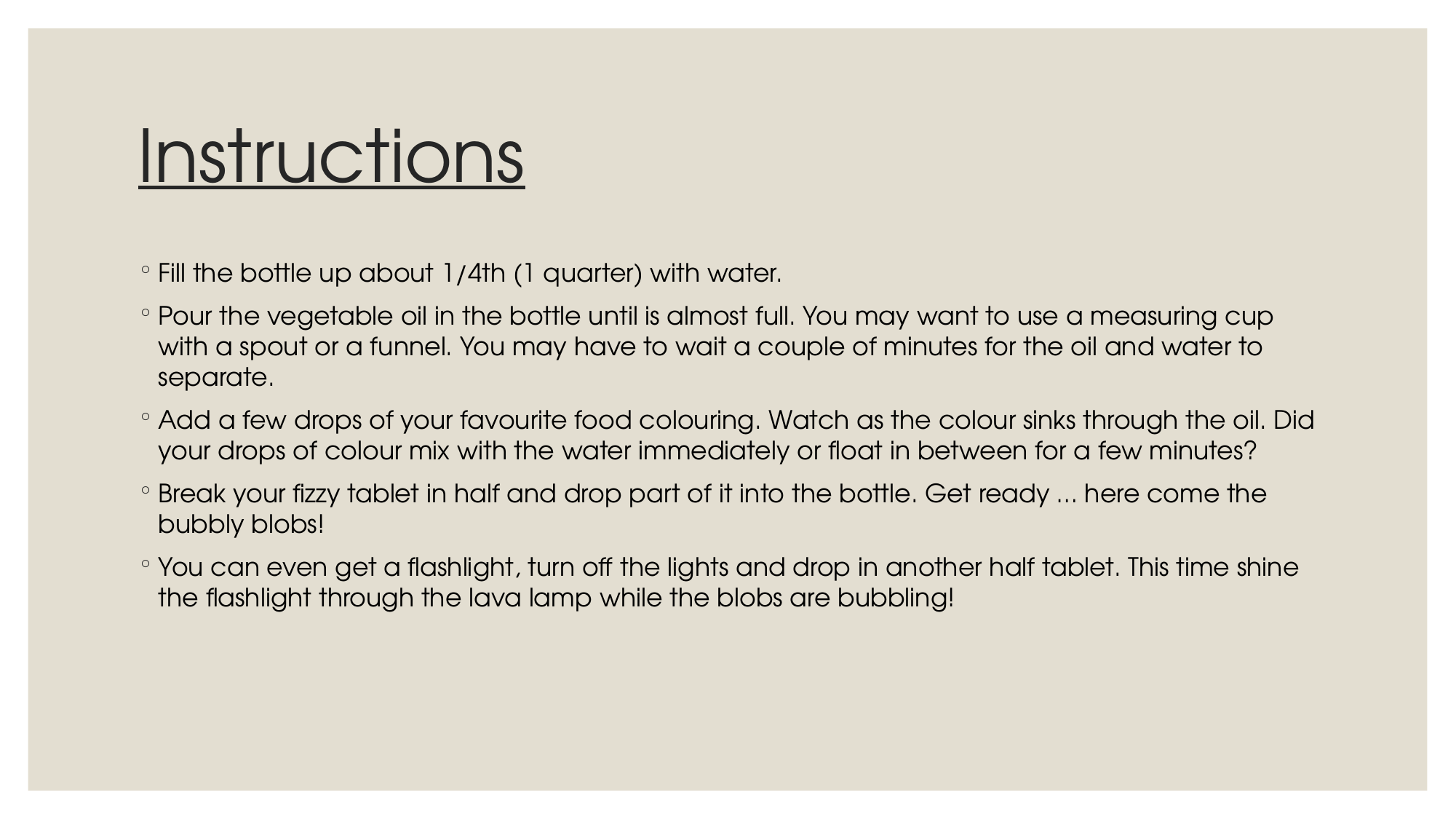

# Instructions
Fill the bottle up about 1/4th (1 quarter) with water.
Pour the vegetable oil in the bottle until is almost full. You may want to use a measuring cup with a spout or a funnel. You may have to wait a couple of minutes for the oil and water to separate.
Add a few drops of your favourite food colouring. Watch as the colour sinks through the oil. Did your drops of colour mix with the water immediately or float in between for a few minutes?
Break your fizzy tablet in half and drop part of it into the bottle. Get ready … here come the bubbly blobs!
You can even get a flashlight, turn off the lights and drop in another half tablet. This time shine the flashlight through the lava lamp while the blobs are bubbling!